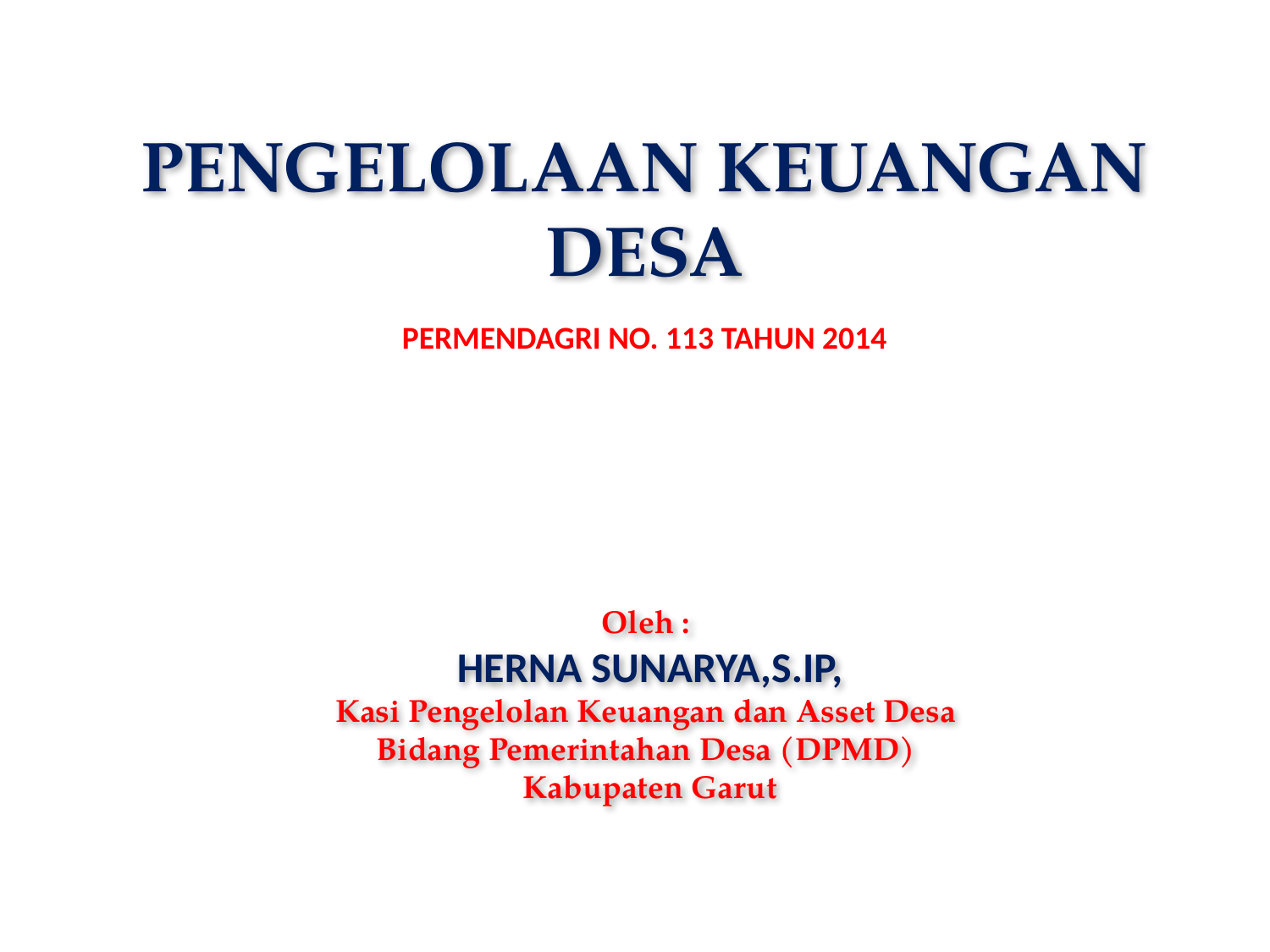

# PENGELOLAAN KEUANGAN DESA

PERMENDAGRI NO. 113 TAHUN 2014
Oleh :
HERNA SUNARYA,S.IP,
Kasi Pengelolan Keuangan dan Asset Desa
Bidang Pemerintahan Desa (DPMD)
Kabupaten Garut